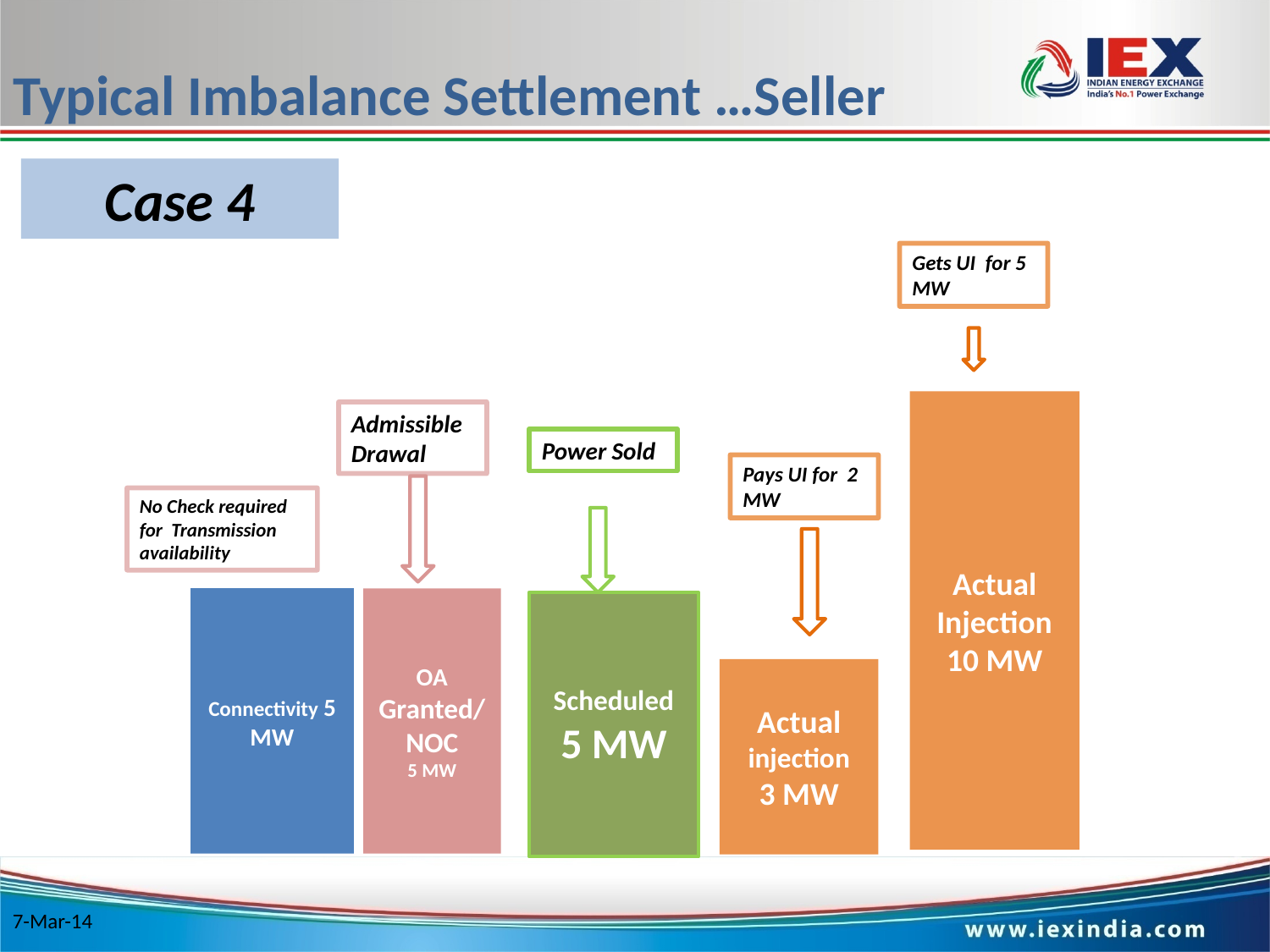

# Typical Imbalance Settlement …Seller

Case 4
Gets UI  for 5 MW

Actual Injection
10 MW
Admissible Drawal
Power Sold
Pays UI for  2 MW

No Check required for  Transmission availability

Connectivity 5 MW
OA Granted/ NOC
5 MW
Scheduled
5 MW
Actual injection
3 MW
7-Mar-14